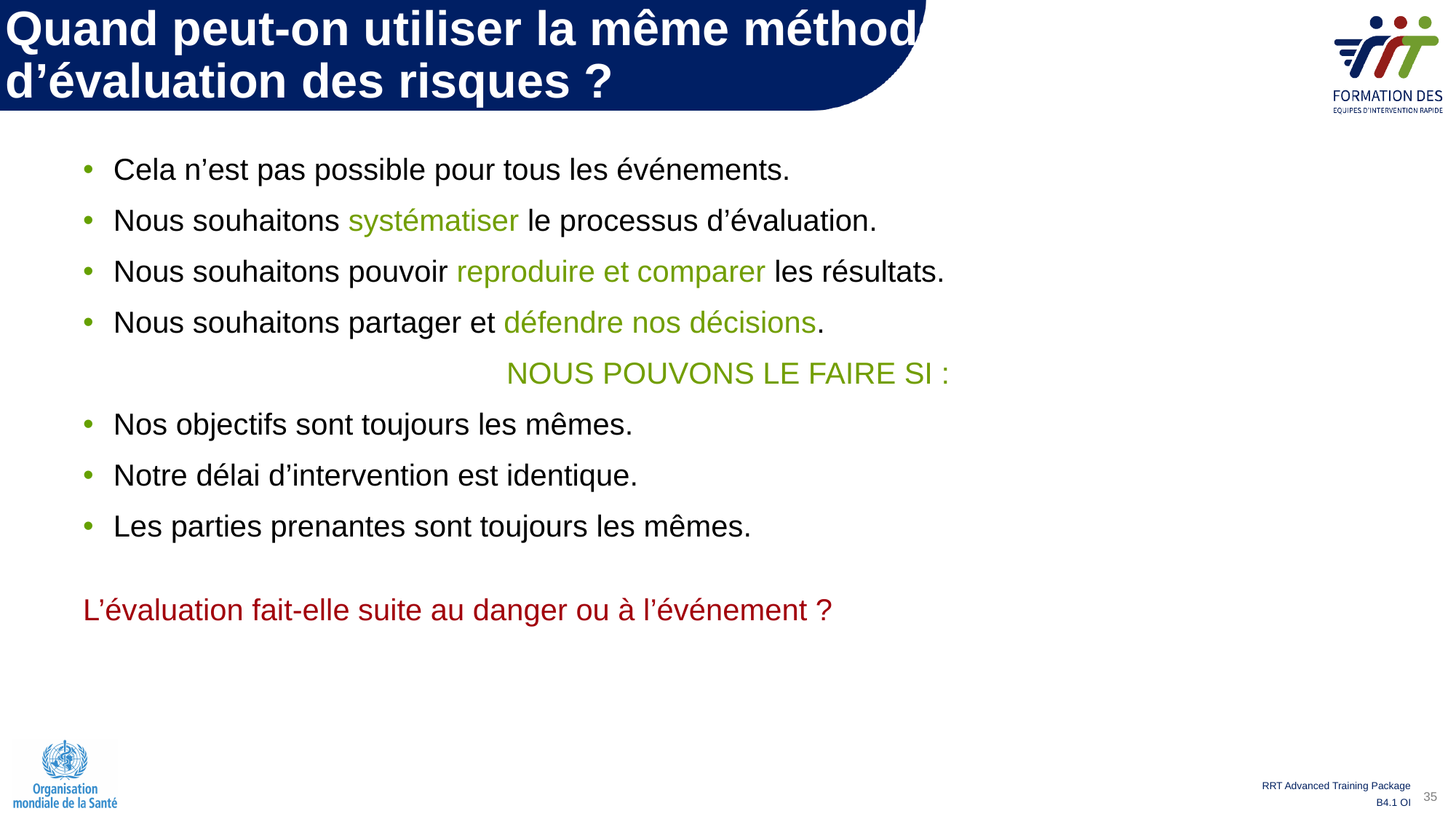

Quand peut-on utiliser la même méthode d’évaluation des risques ?
Cela n’est pas possible pour tous les événements.
Nous souhaitons systématiser le processus d’évaluation.
Nous souhaitons pouvoir reproduire et comparer les résultats.
Nous souhaitons partager et défendre nos décisions.
NOUS POUVONS LE FAIRE SI :
Nos objectifs sont toujours les mêmes.
Notre délai d’intervention est identique.
Les parties prenantes sont toujours les mêmes.

L’évaluation fait-elle suite au danger ou à l’événement ?